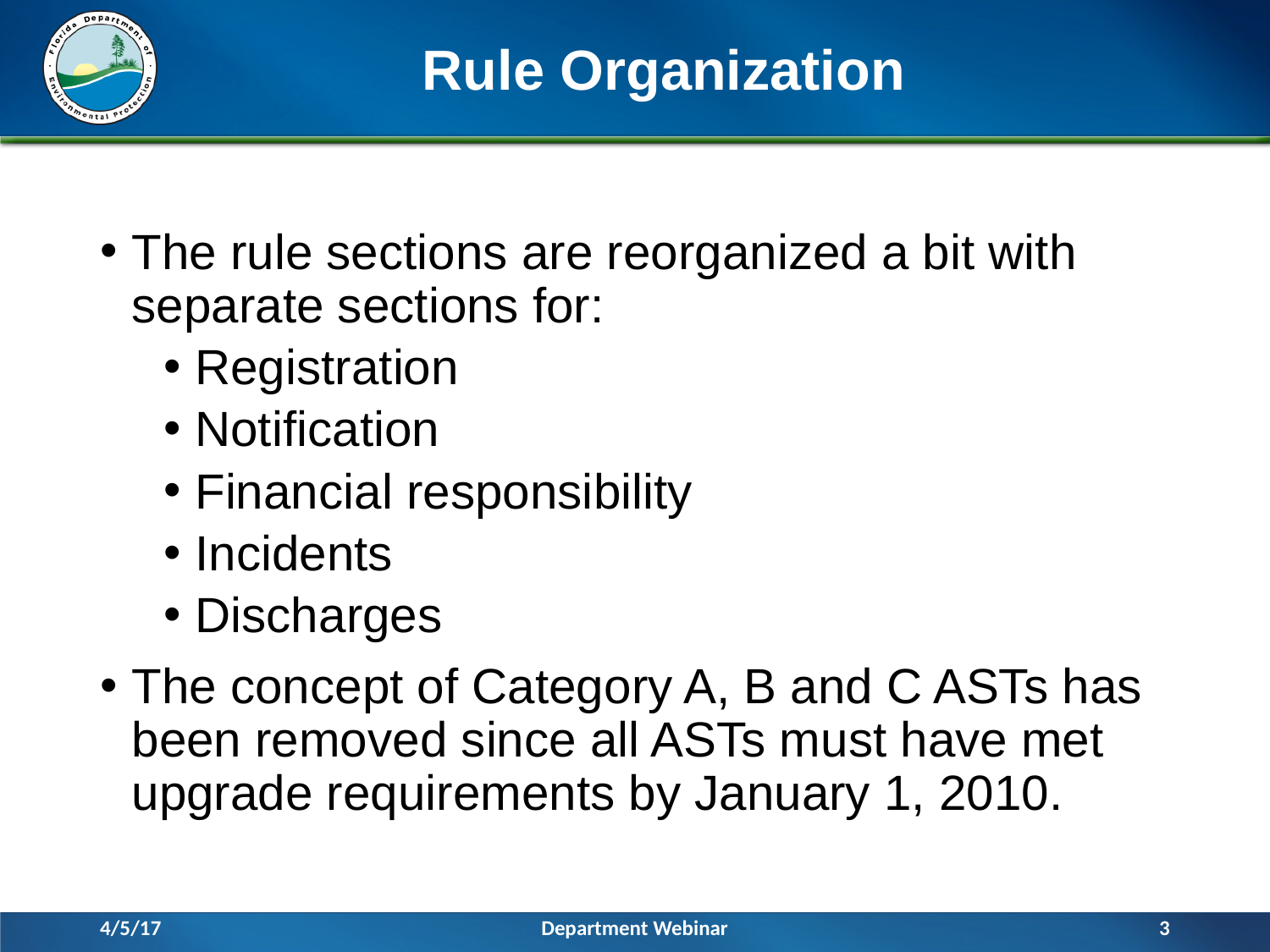

# Rule Organization
The rule sections are reorganized a bit with separate sections for:
Registration
Notification
Financial responsibility
Incidents
Discharges
The concept of Category A, B and C ASTs has been removed since all ASTs must have met upgrade requirements by January 1, 2010.
4/5/17
Department Webinar
3